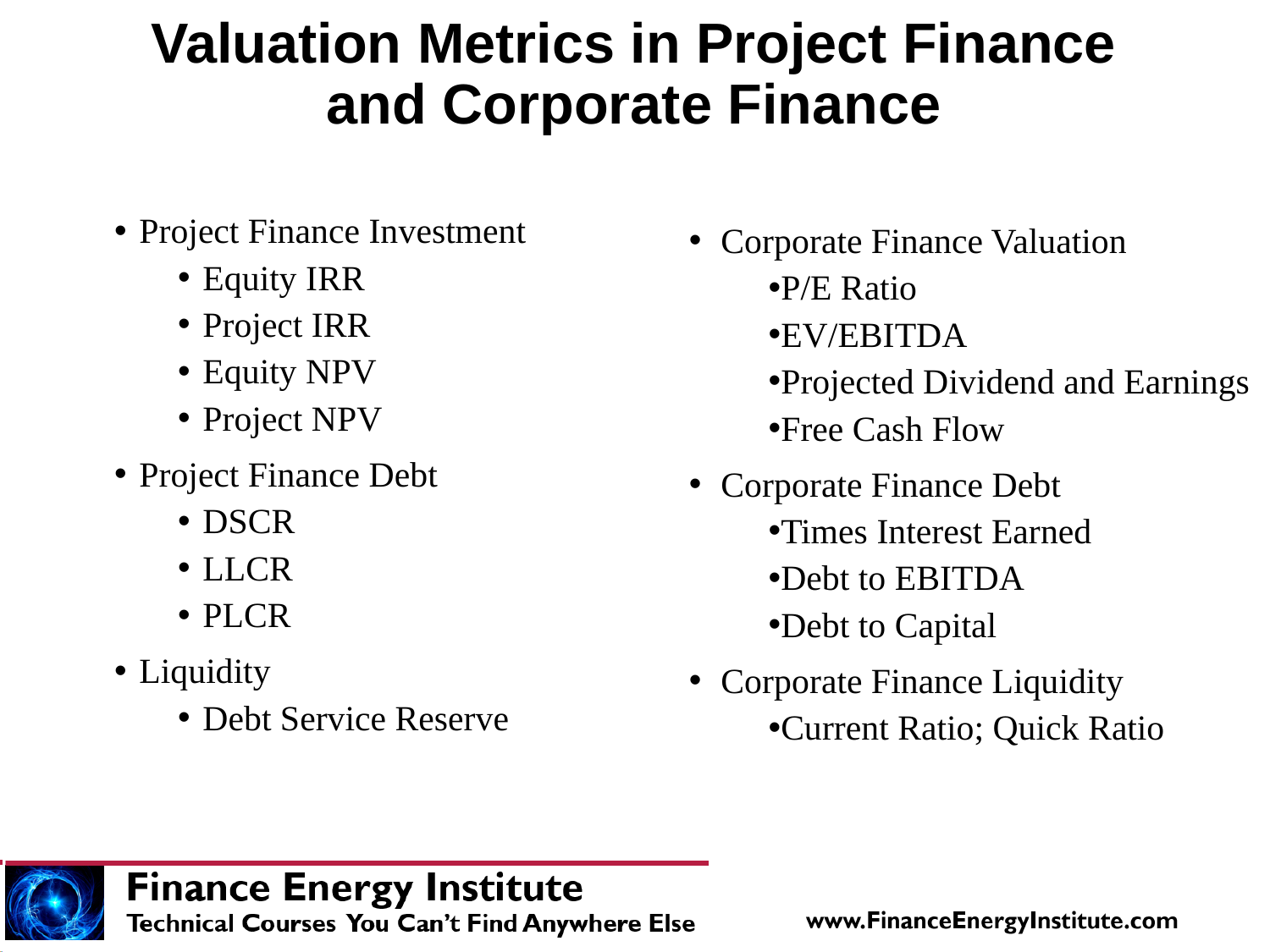

# Valuation Metrics in Project Finance and Corporate Finance

Project Finance Investment
Equity IRR
Project IRR
Equity NPV
Project NPV
Project Finance Debt
DSCR
LLCR
PLCR
Liquidity
Debt Service Reserve
Corporate Finance Valuation
P/E Ratio
EV/EBITDA
Projected Dividend and Earnings
Free Cash Flow
Corporate Finance Debt
Times Interest Earned
Debt to EBITDA
Debt to Capital
Corporate Finance Liquidity
Current Ratio; Quick Ratio